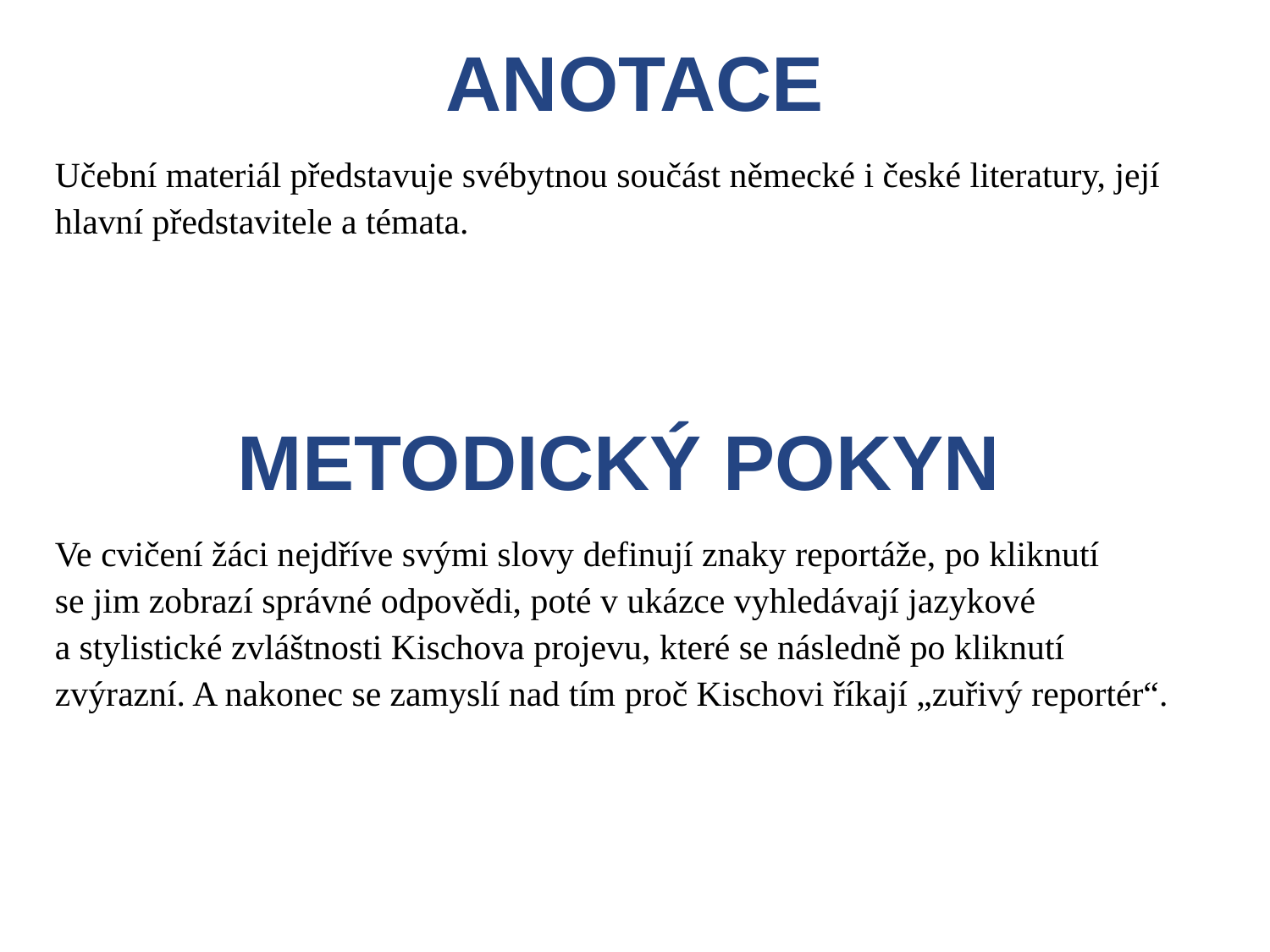

ANOTACE
Učební materiál představuje svébytnou součást německé i české literatury, její hlavní představitele a témata.
METODICKÝ POKYN
Ve cvičení žáci nejdříve svými slovy definují znaky reportáže, po kliknutí
se jim zobrazí správné odpovědi, poté v ukázce vyhledávají jazykové
a stylistické zvláštnosti Kischova projevu, které se následně po kliknutí zvýrazní. A nakonec se zamyslí nad tím proč Kischovi říkají „zuřivý reportér“.